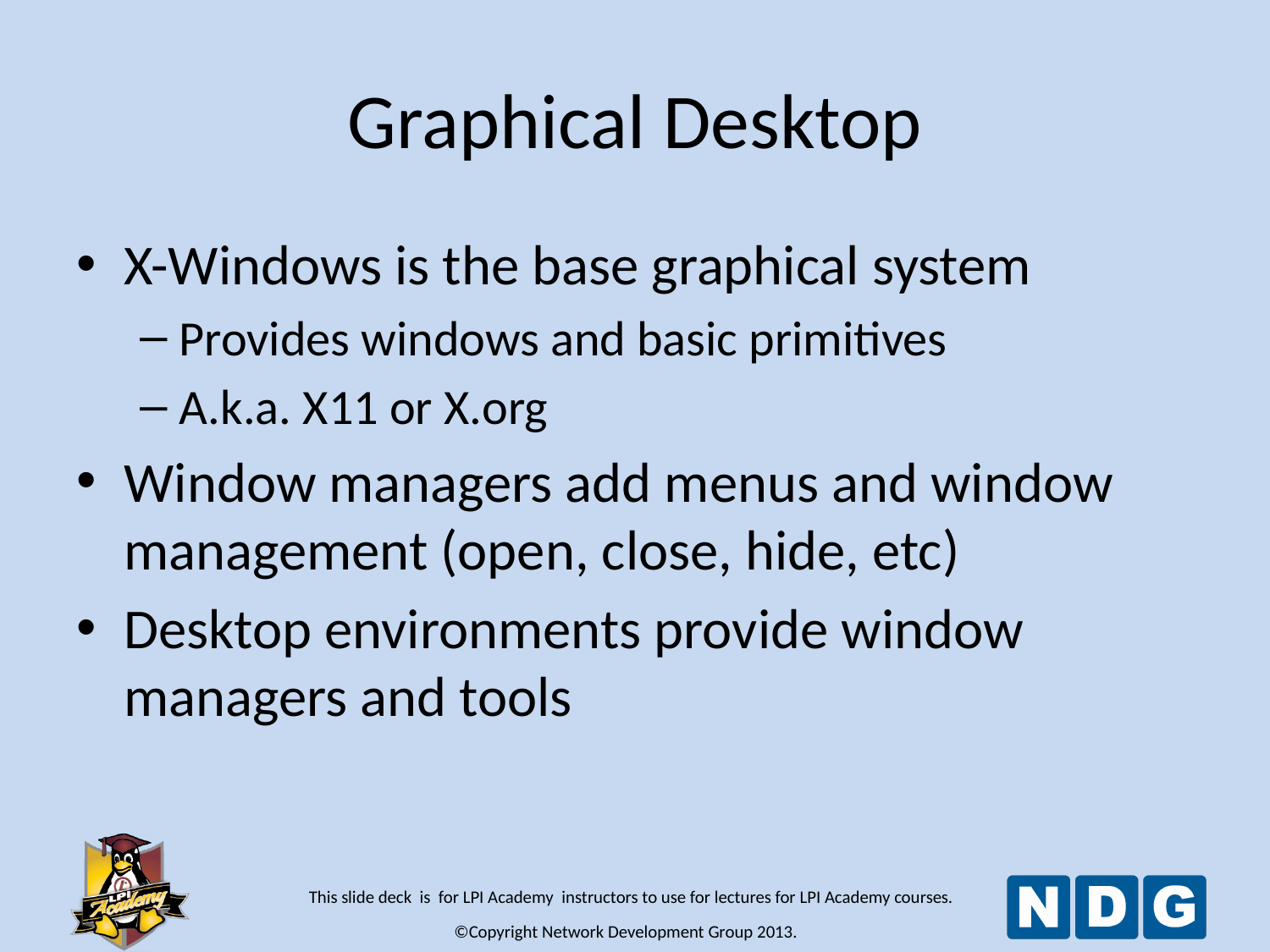

# Graphical Desktop
X-Windows is the base graphical system
Provides windows and basic primitives
A.k.a. X11 or X.org
Window managers add menus and window management (open, close, hide, etc)
Desktop environments provide window managers and tools